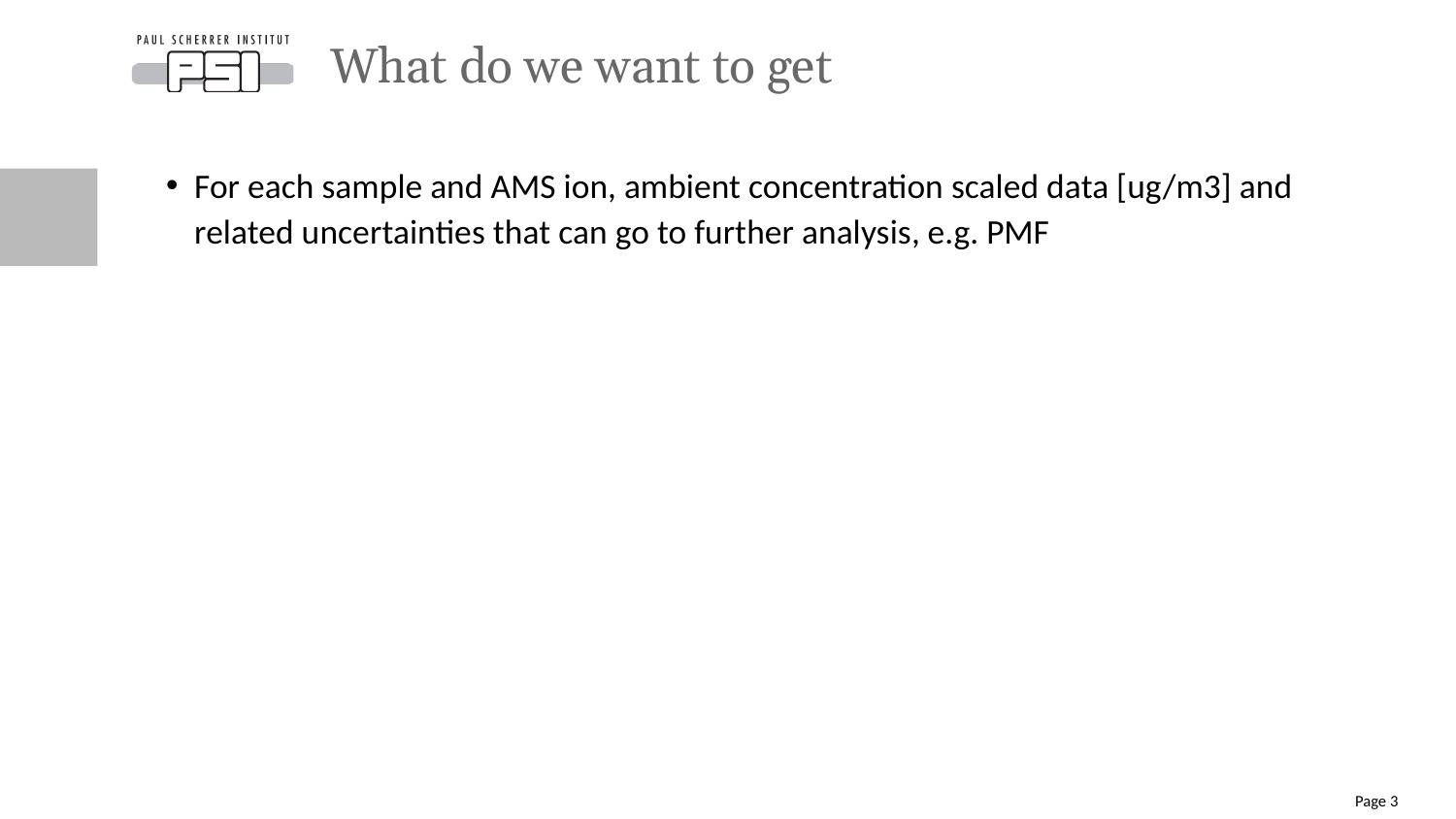

# What do we want to get
For each sample and AMS ion, ambient concentration scaled data [ug/m3] and related uncertainties that can go to further analysis, e.g. PMF

Page 3